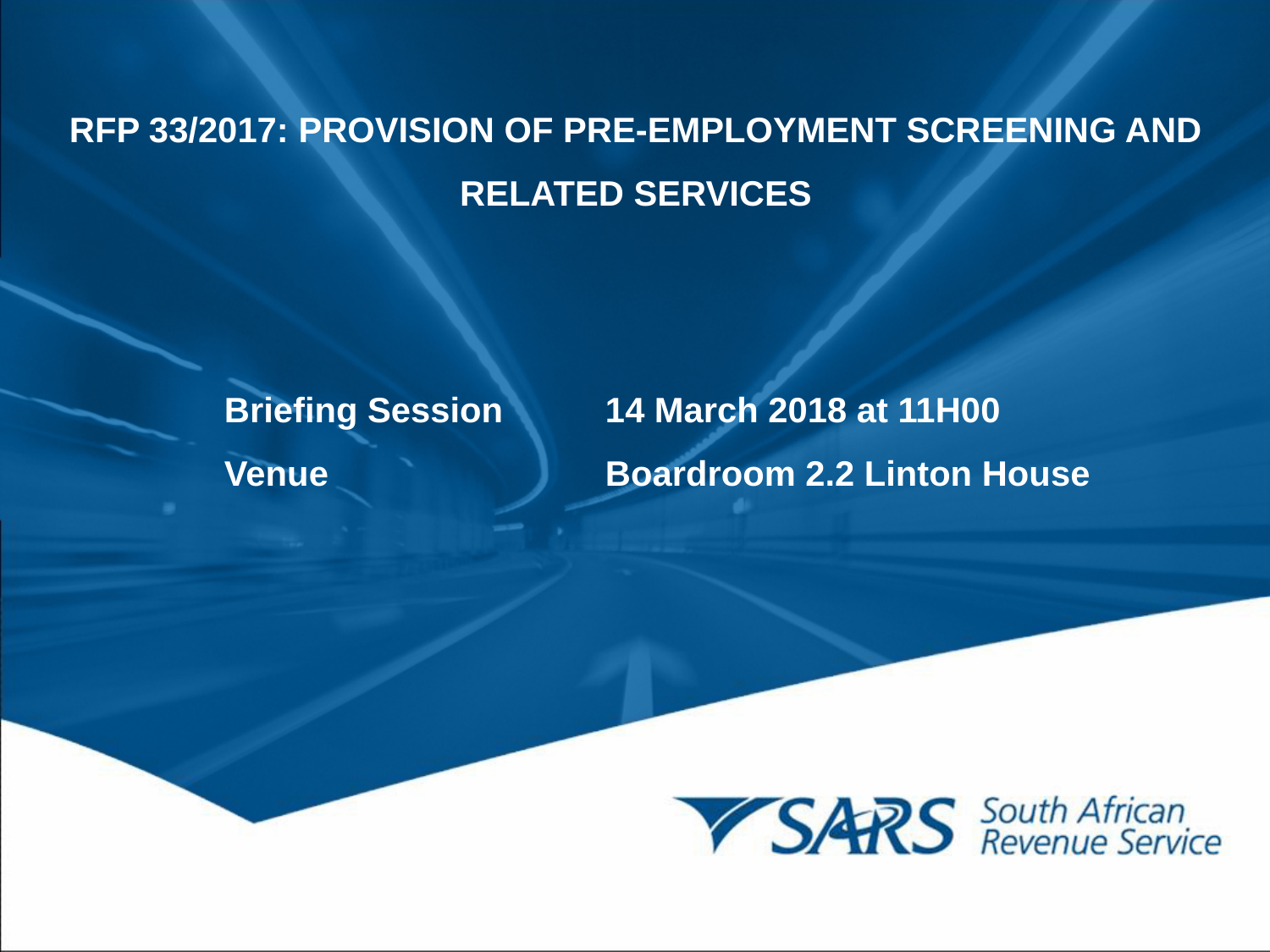

RFP 33/2017: PROVISION OF PRE-EMPLOYMENT SCREENING AND RELATED SERVICES
Briefing Session	14 March 2018 at 11H00
Venue			Boardroom 2.2 Linton House